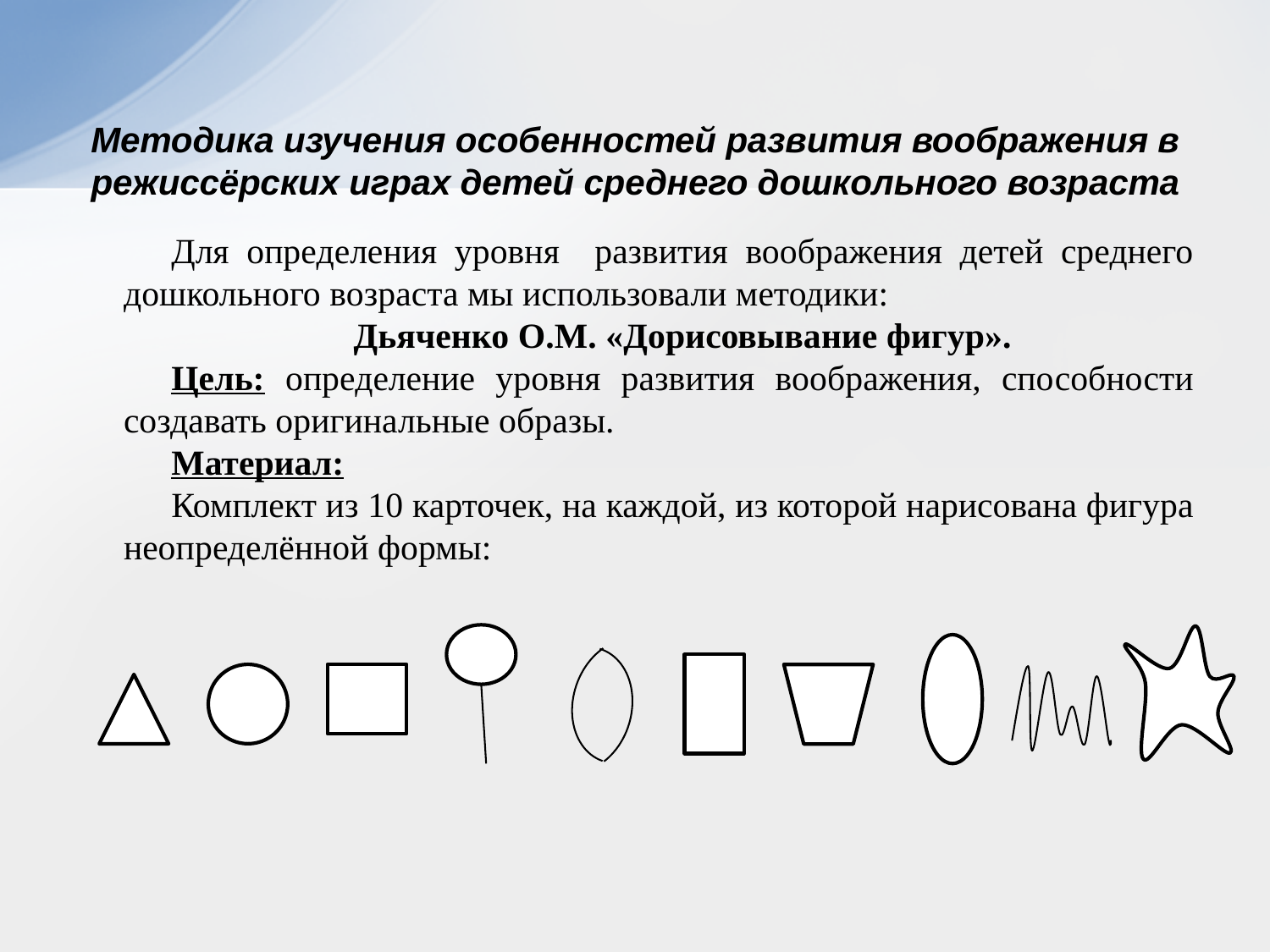

# Методика изучения особенностей развития воображения в режиссёрских играх детей среднего дошкольного возраста
Для определения уровня  развития воображения детей среднего дошкольного возраста мы использовали методики:
Дьяченко О.М. «Дорисовывание фигур».
Цель: определение уровня развития воображения, способности создавать оригинальные образы.
Материал:
Комплект из 10 карточек, на каждой, из которой нарисована фигура неопределённой формы:

|  |  |  |  |  |  |  |  |  |  |
| --- | --- | --- | --- | --- | --- | --- | --- | --- | --- |